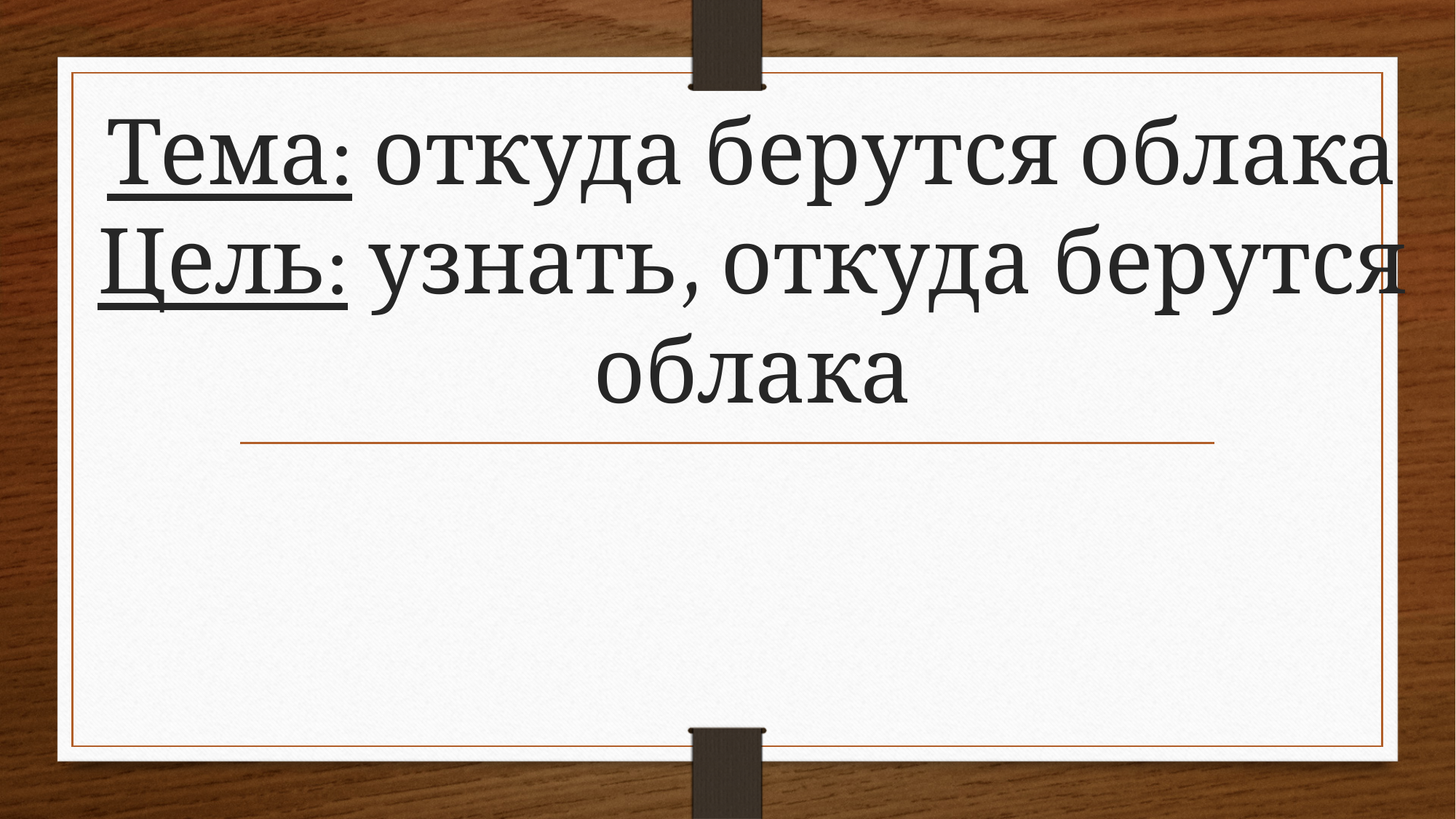

# Тема: откуда берутся облака Цель: узнать, откуда берутся облака